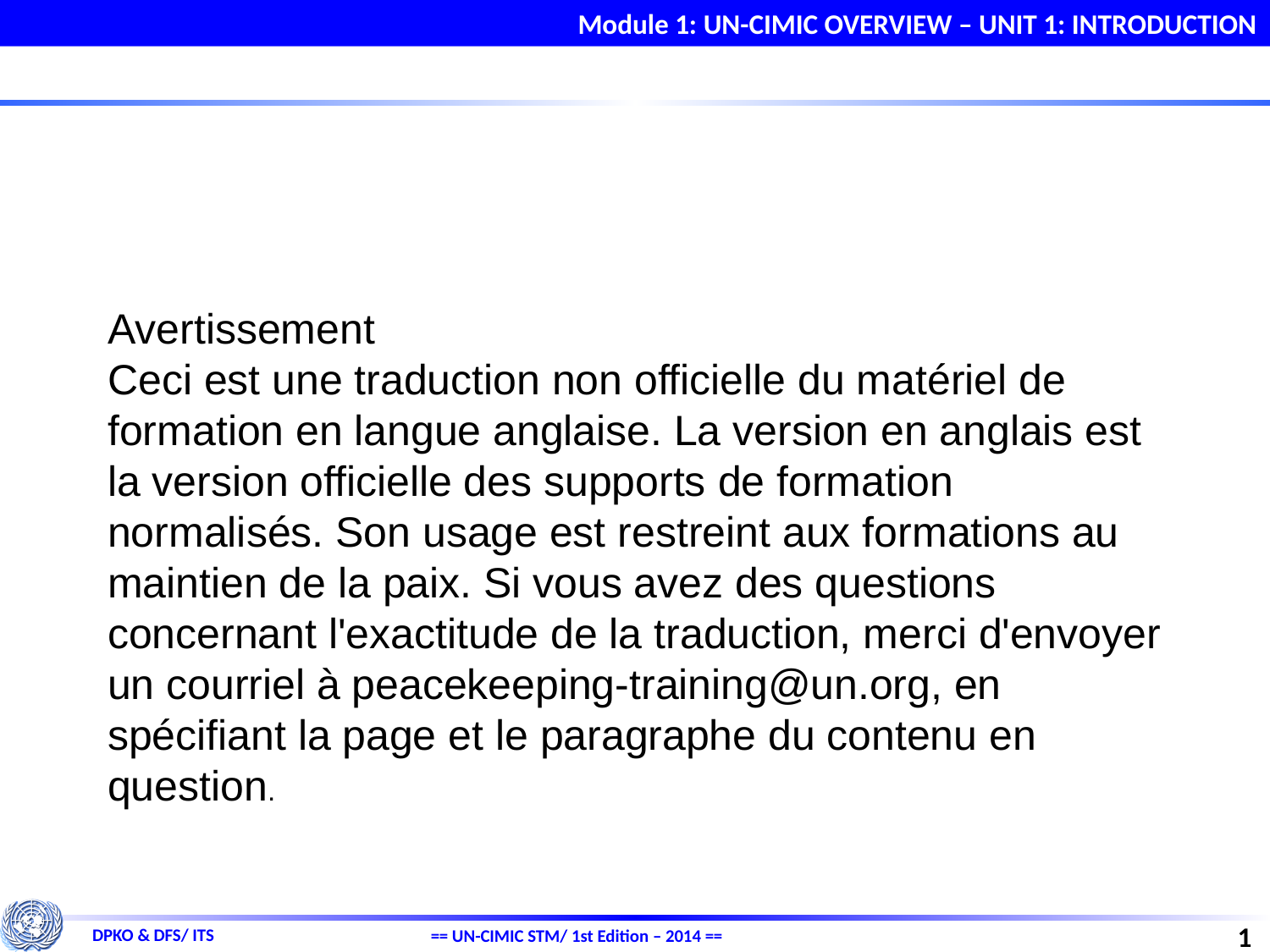

# Avertissement Ceci est une traduction non officielle du matériel de formation en langue anglaise. La version en anglais est  la version officielle des supports de formation normalisés. Son usage est restreint aux formations au maintien de la paix. Si vous avez des questions concernant l'exactitude de la traduction, merci d'envoyer un courriel à peacekeeping-training@un.org, en spécifiant la page et le paragraphe du contenu en question.
1